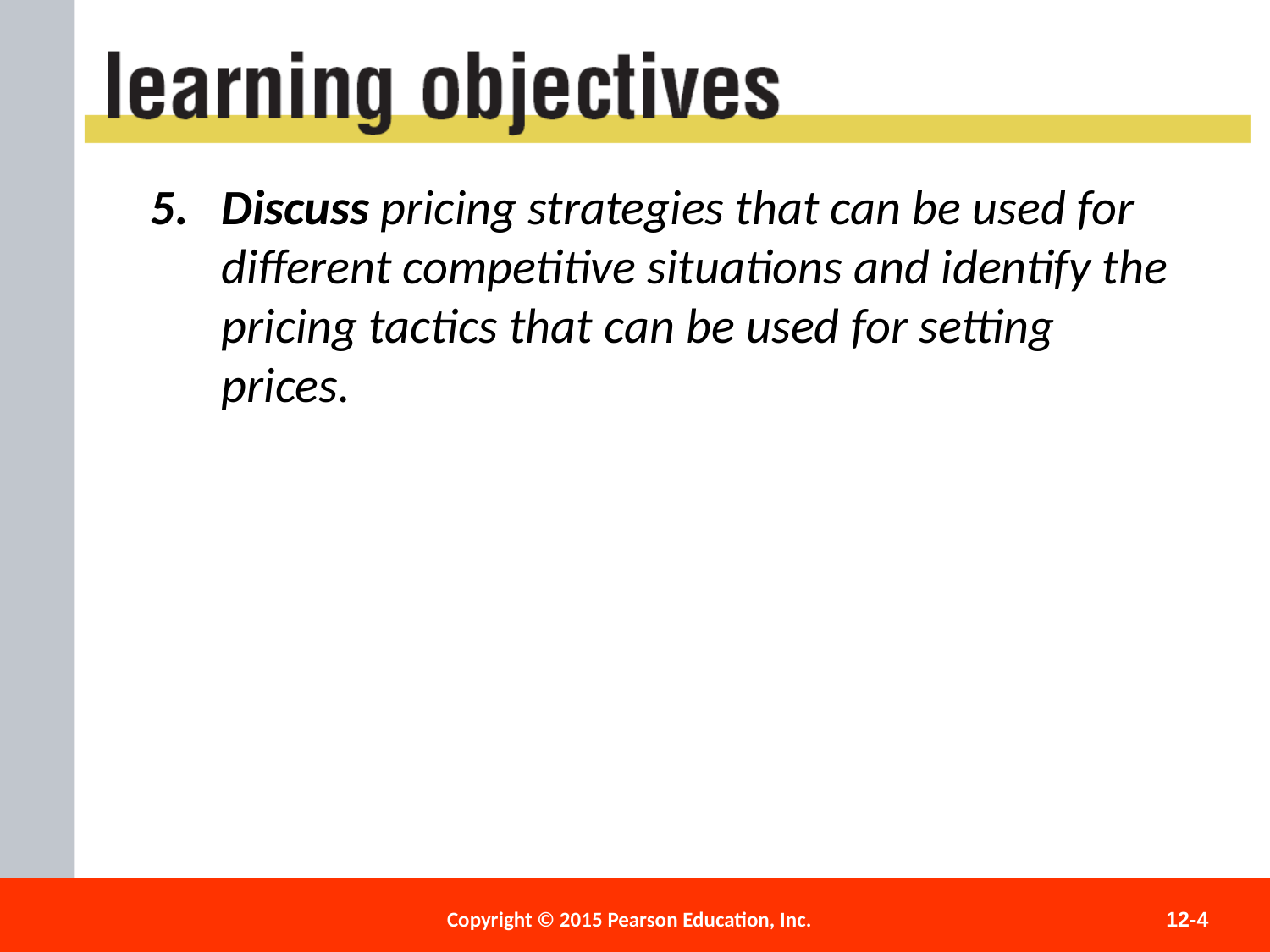

Discuss pricing strategies that can be used for different competitive situations and identify the pricing tactics that can be used for setting prices.